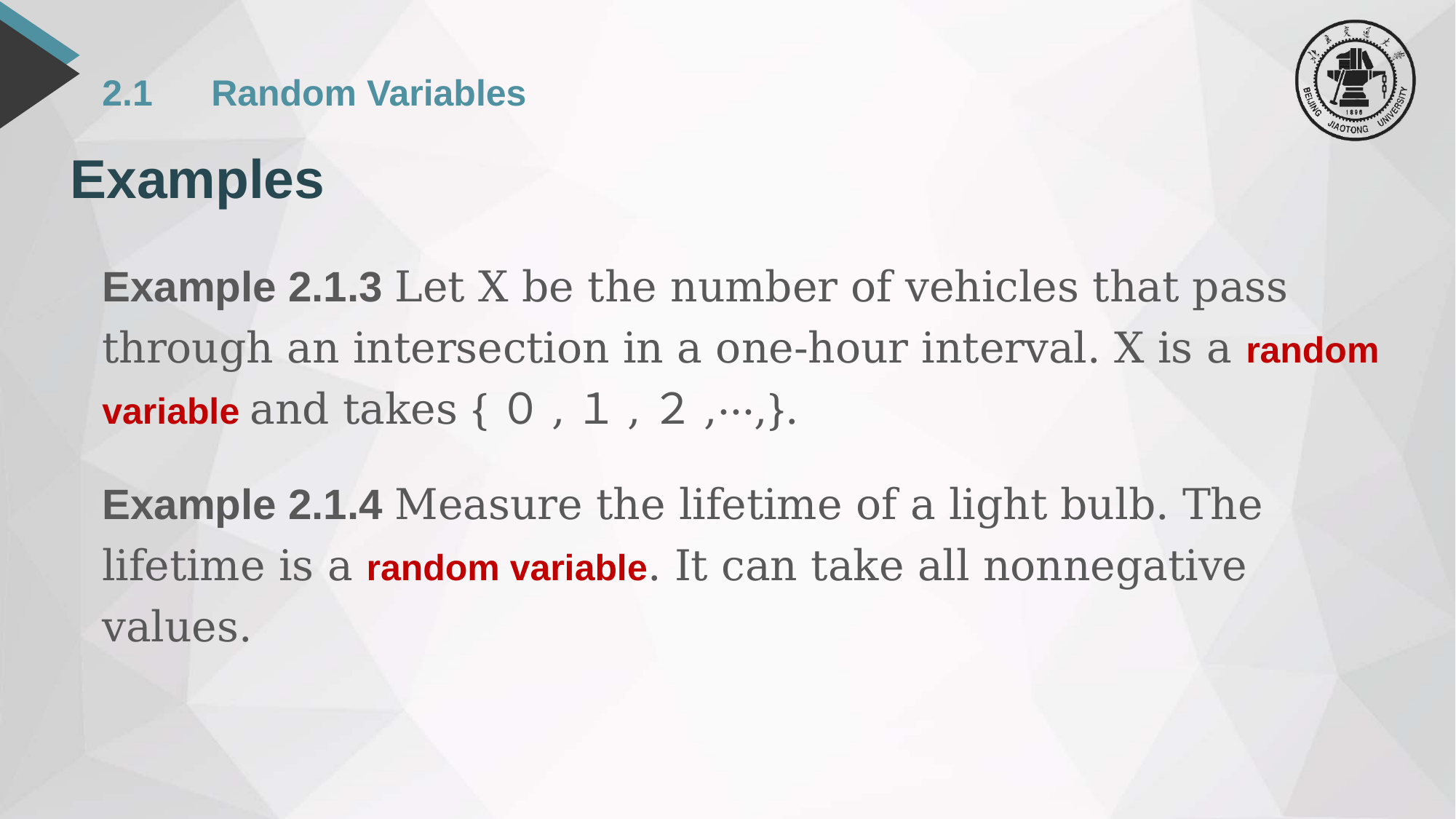

# 2.1	Random Variables
Examples
Example 2.1.3 Let X be the number of vehicles that pass through an intersection in a one-hour interval. X is a random variable and takes {０,１,２,···,}.
Example 2.1.4 Measure the lifetime of a light bulb. The lifetime is a random variable. It can take all nonnegative values.